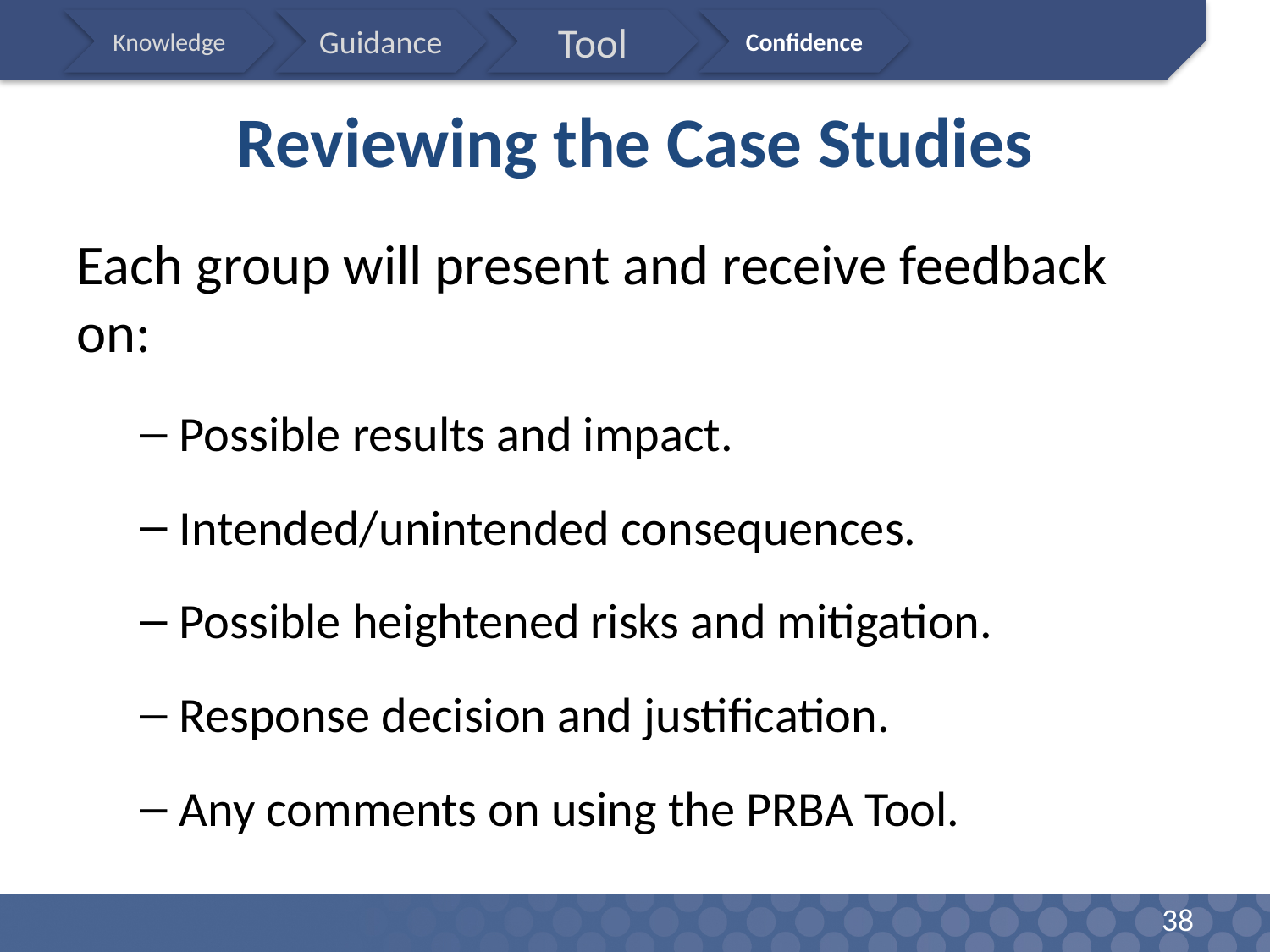

# Reviewing the Case Studies
Each group will present and receive feedback on:
Possible results and impact.
Intended/unintended consequences.
Possible heightened risks and mitigation.
Response decision and justification.
Any comments on using the PRBA Tool.
38